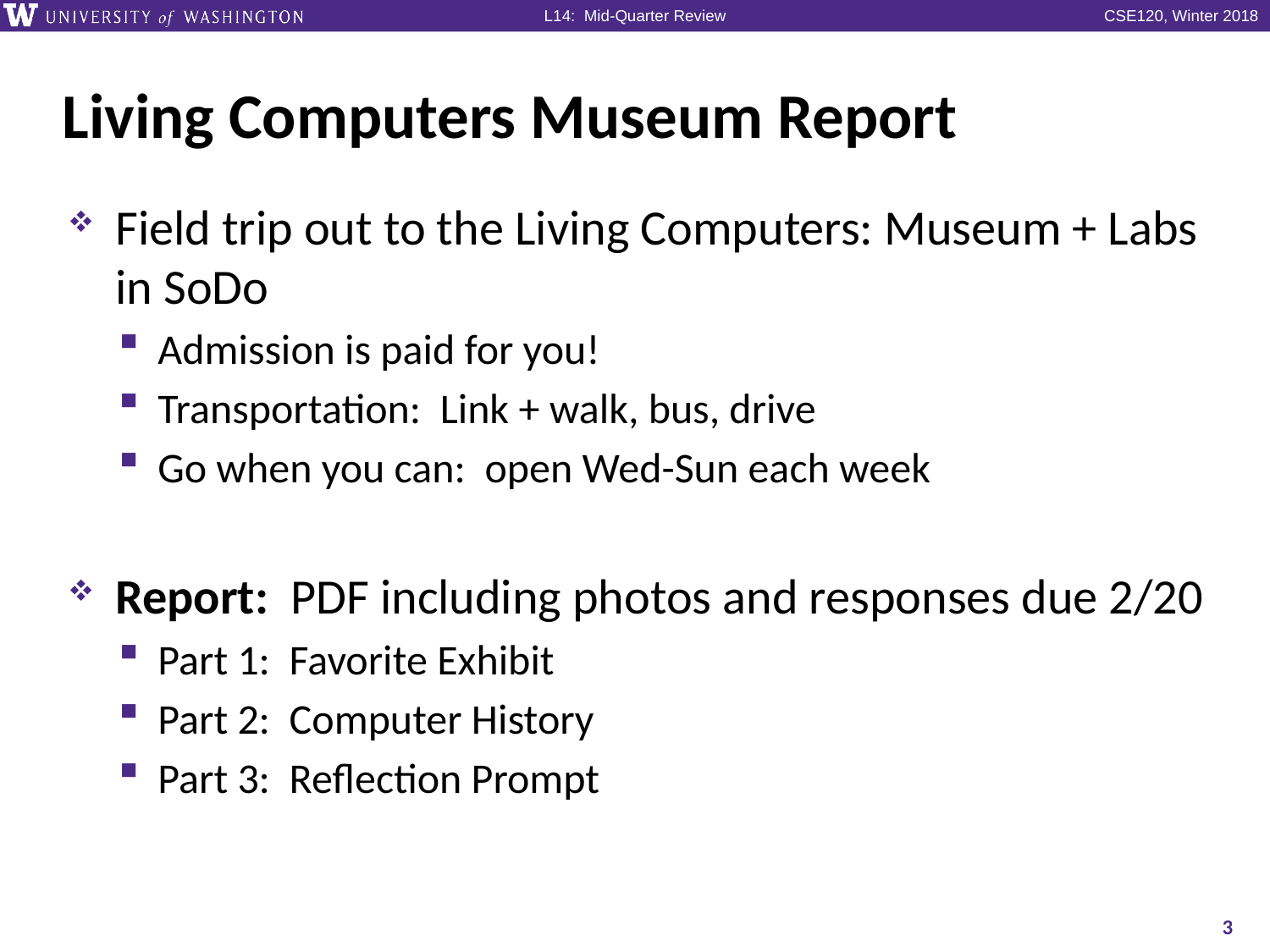

# Living Computers Museum Report
Field trip out to the Living Computers: Museum + Labs in SoDo
Admission is paid for you!
Transportation:  Link + walk, bus, drive
Go when you can:  open Wed-Sun each week

Report:  PDF including photos and responses due 2/20
Part 1:  Favorite Exhibit
Part 2:  Computer History
Part 3:  Reflection Prompt

3